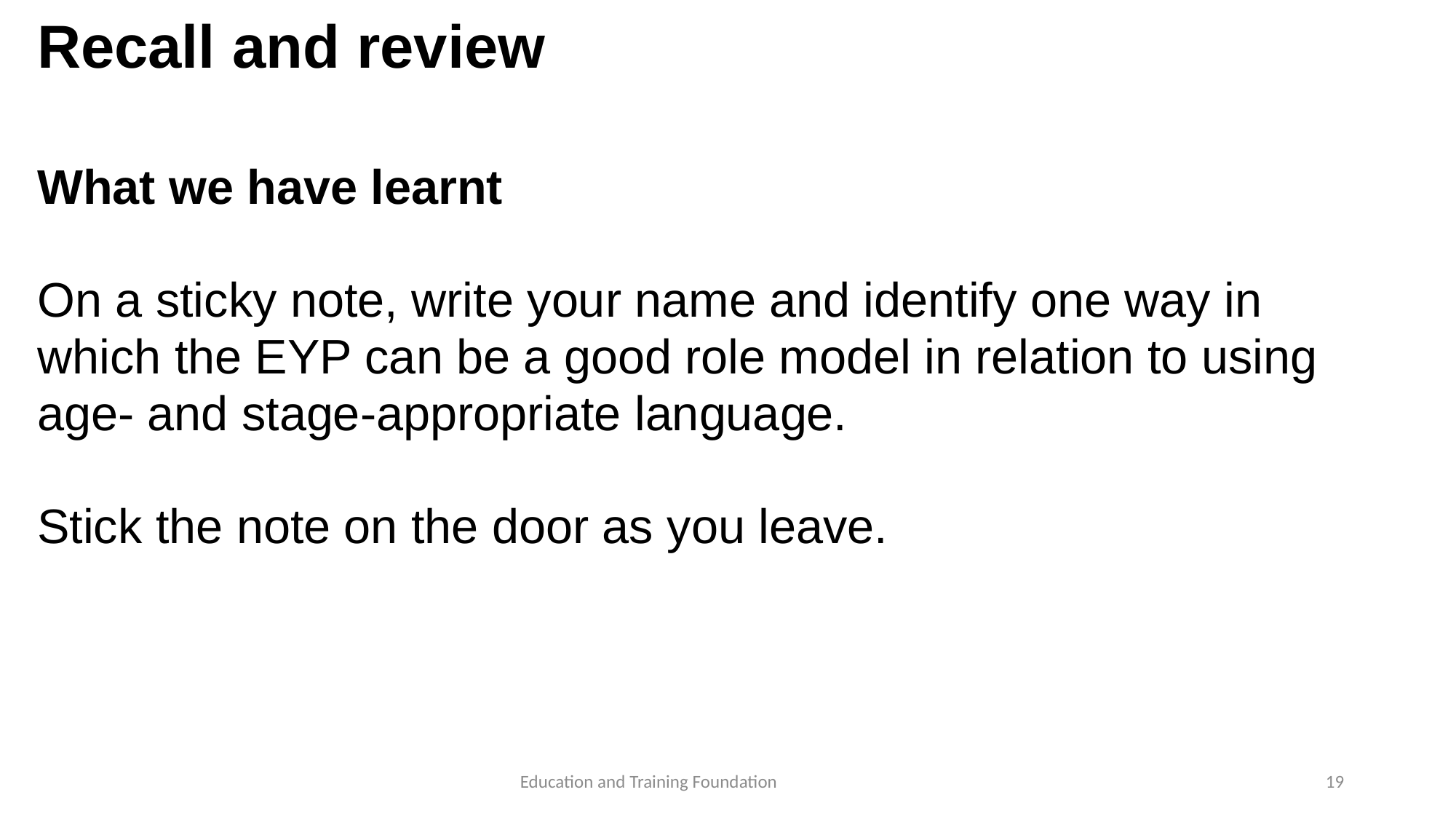

# Recall and review
What we have learnt

On a sticky note, write your name and identify one way in which the EYP can be a good role model in relation to using age- and stage-appropriate language.

Stick the note on the door as you leave.
19
Education and Training Foundation